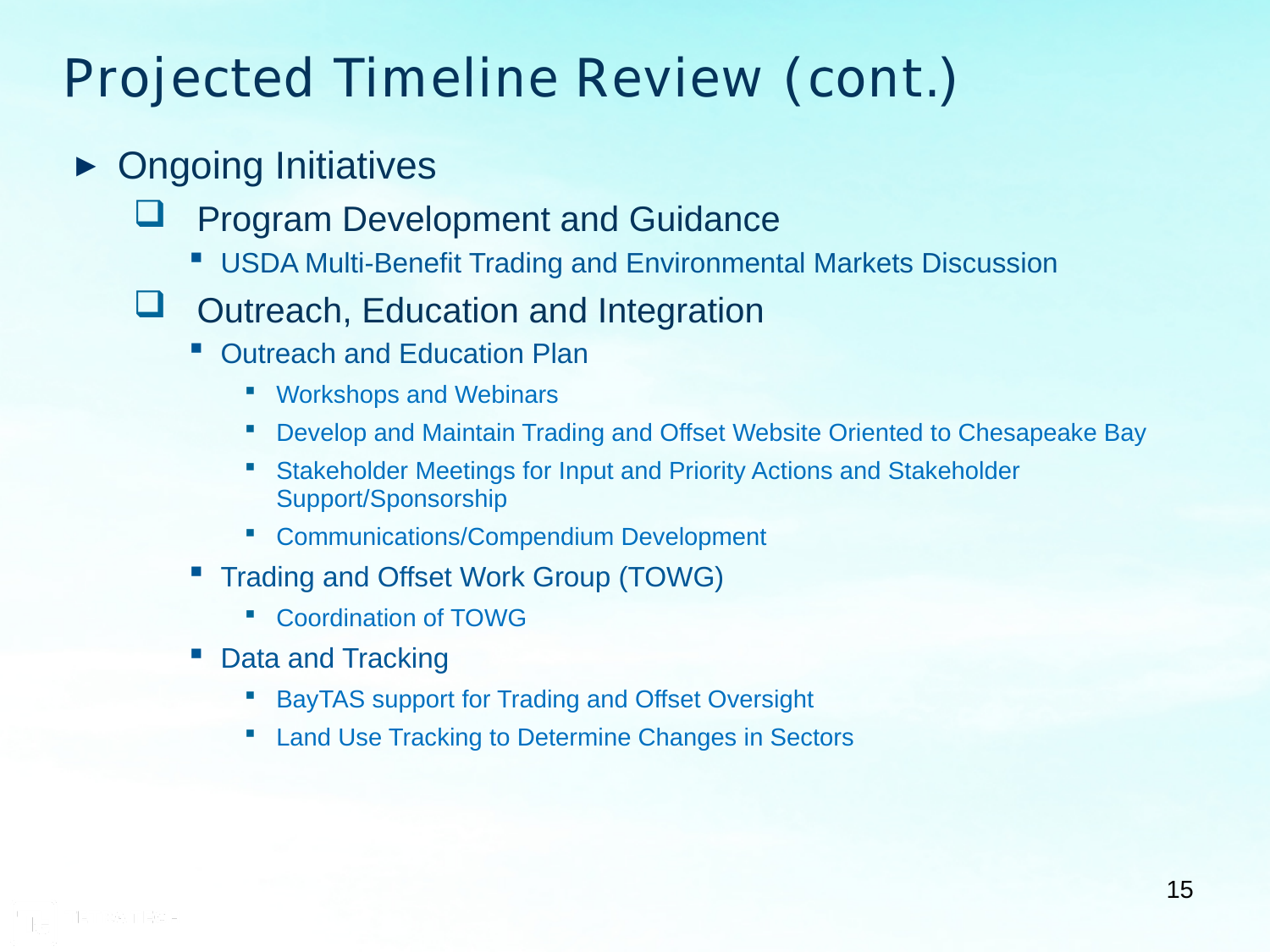

# Projected Timeline Review (cont.)
Ongoing Initiatives
Program Development and Guidance
USDA Multi-Benefit Trading and Environmental Markets Discussion
Outreach, Education and Integration
Outreach and Education Plan
Workshops and Webinars
Develop and Maintain Trading and Offset Website Oriented to Chesapeake Bay
Stakeholder Meetings for Input and Priority Actions and Stakeholder Support/Sponsorship
Communications/Compendium Development
Trading and Offset Work Group (TOWG)
Coordination of TOWG
Data and Tracking
BayTAS support for Trading and Offset Oversight
Land Use Tracking to Determine Changes in Sectors

15